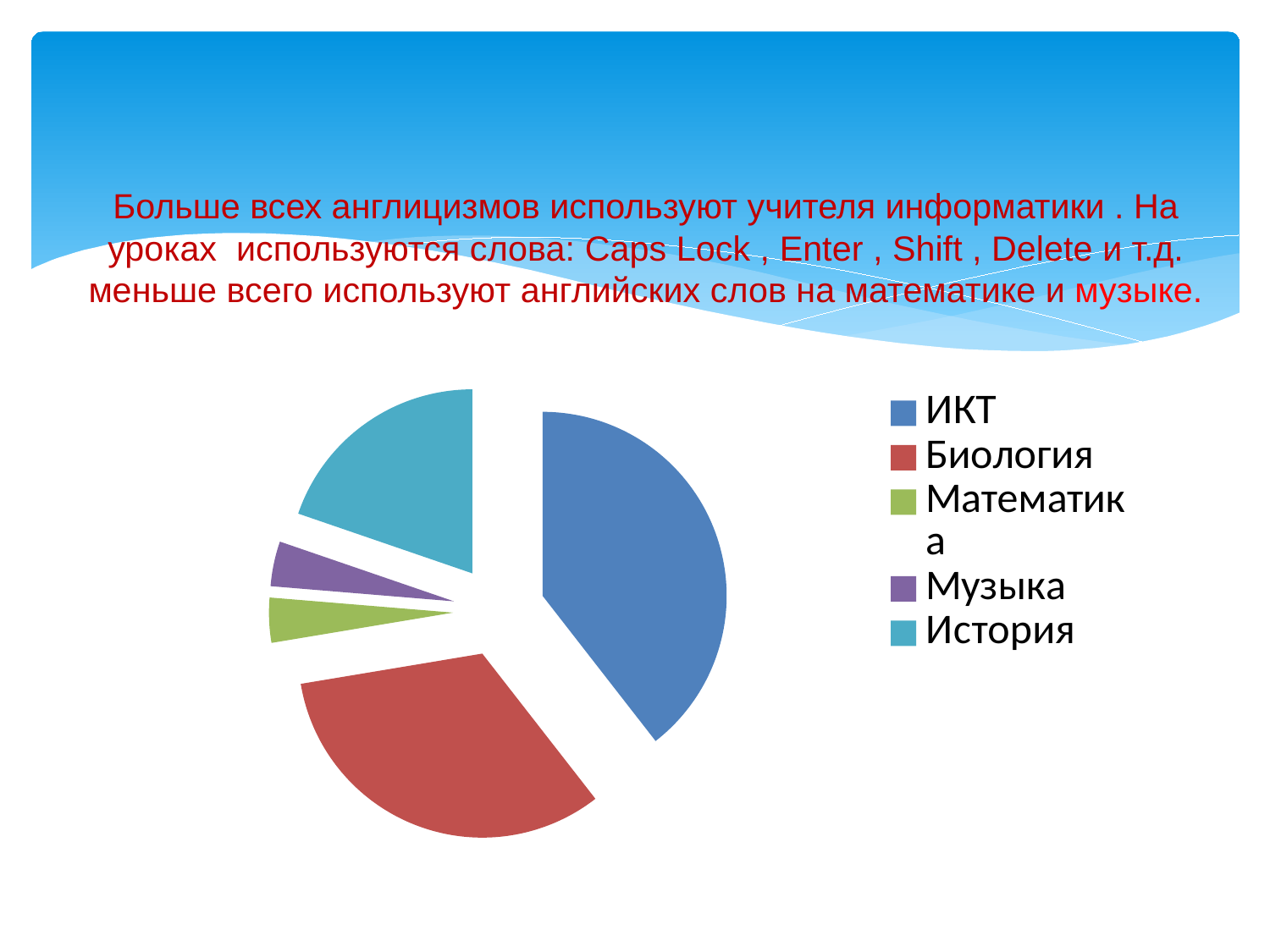

# Больше всех англицизмов используют учителя информатики . На уроках  используются слова: Caps Lock , Enter , Shift , Delete и т.д. меньше всего используют английских слов на математике и музыке.

### Chart

| Category |  |
|---|---|
| ИКТ | 30.0 |
| Биология  | 25.0 |
| Математика  | 3.0 |
| Музыка  | 3.0 |
| История | 15.0 |